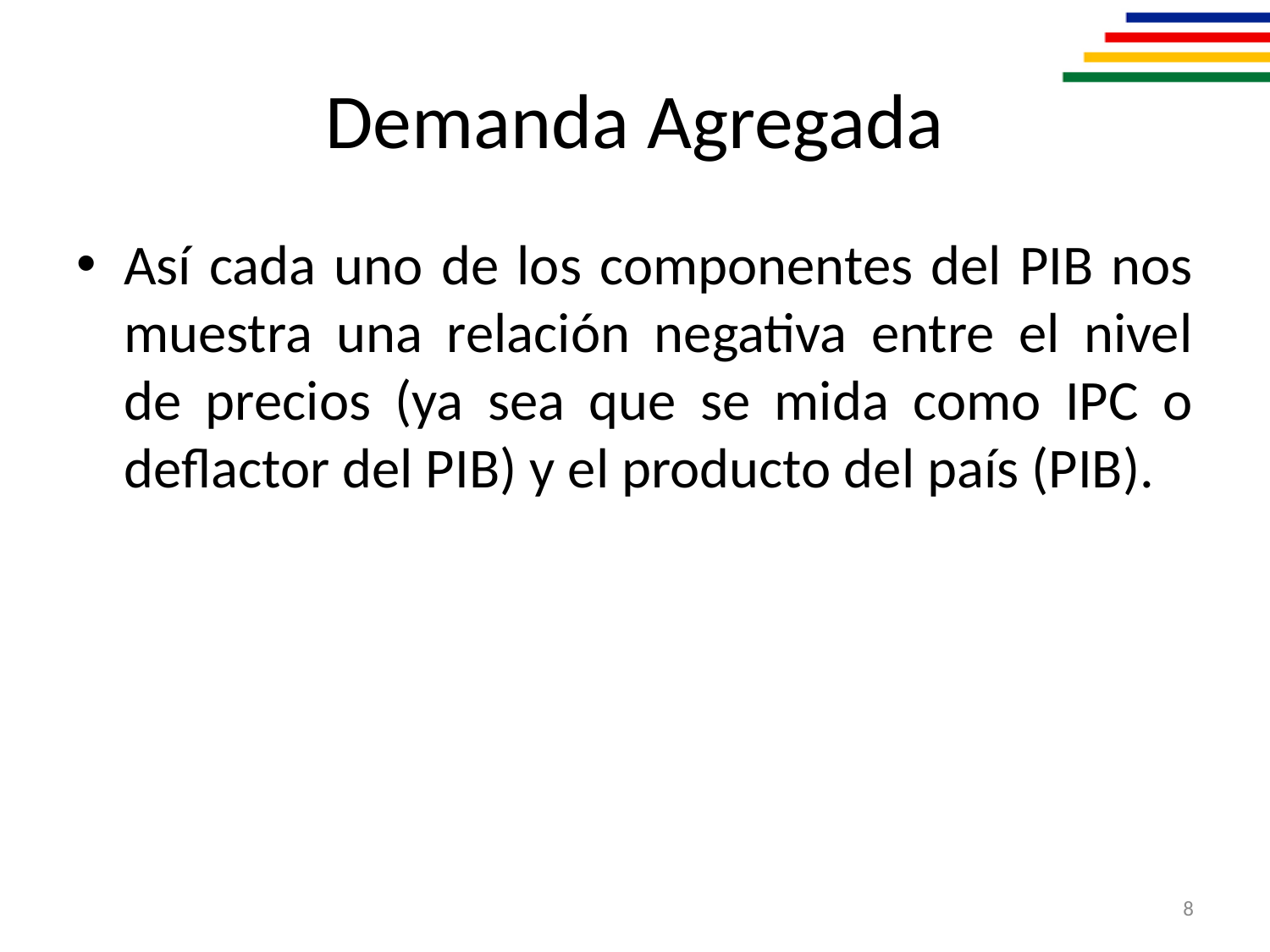

# Demanda Agregada
Así cada uno de los componentes del PIB nos muestra una relación negativa entre el nivel de precios (ya sea que se mida como IPC o deflactor del PIB) y el producto del país (PIB).
8